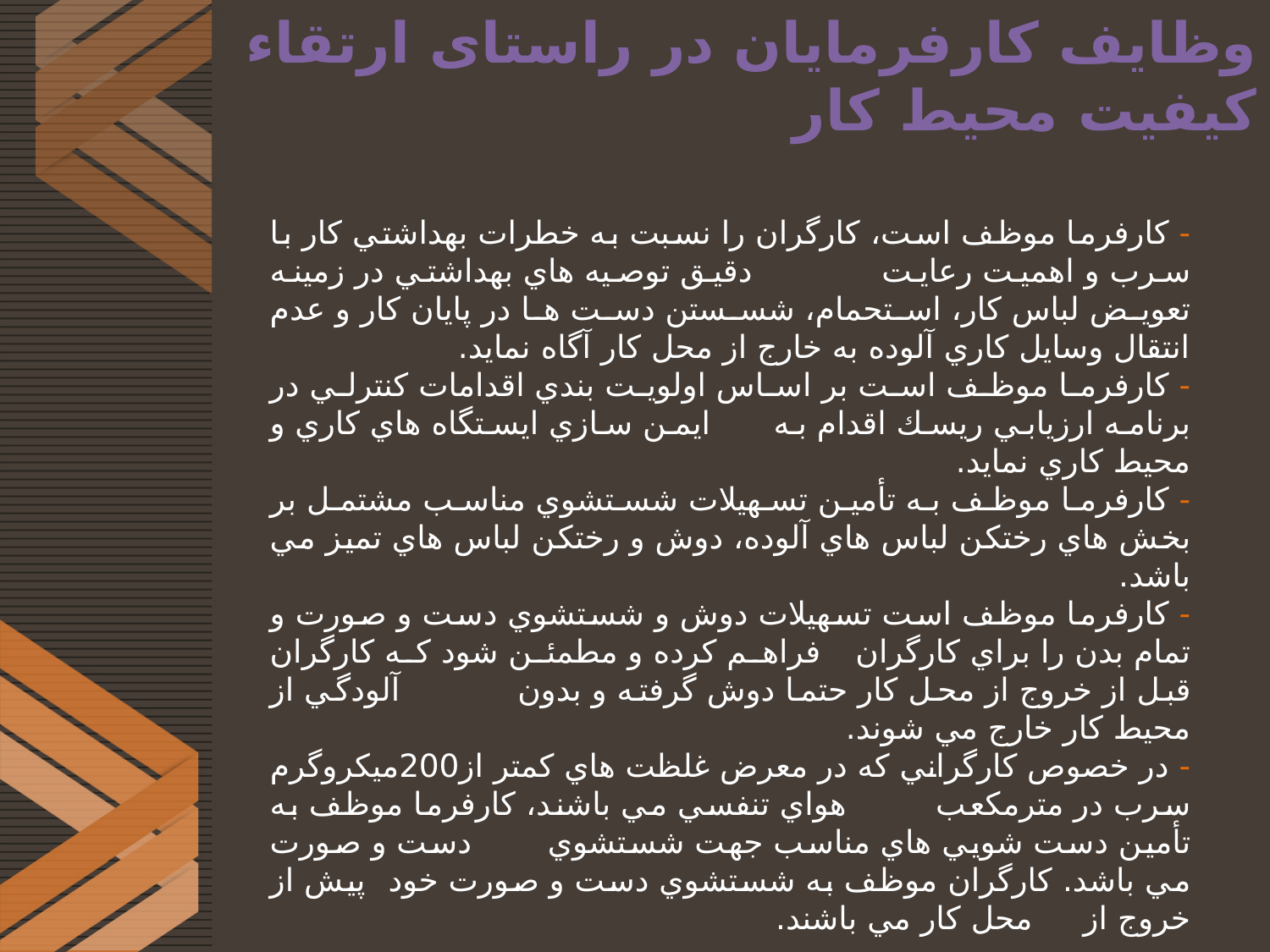

# وظایف کارفرمایان در راستای ارتقاء کیفیت محیط کار
- كارفرما موظف است، كارگران را نسبت به خطرات بهداشتي كار با سرب و اهميت رعايت        دقيق توصيه هاي بهداشتي در زمينه تعويض لباس كار، استحمام، شسستن دست ها در پايان كار و عدم انتقال وسايل كاري آلوده به خارج از محل كار آگاه نمايد.
- كارفرما موظف است بر اساس اولويت بندي اقدامات كنترلي در برنامه ارزيابي ريسك اقدام به    ايمن سازي ايستگاه هاي كاري و محيط كاري نمايد.
- كارفرما موظف به تأمين تسهيلات شستشوي مناسب مشتمل بر بخش هاي رختکن لباس هاي آلوده، دوش و رختکن لباس هاي تميز مي باشد.
- كارفرما موظف است تسهيلات دوش و شستشوي دست و صورت و تمام بدن را براي كارگران  فراهم كرده و مطمئن شود كه كارگران قبل از خروج از محل كار حتما دوش گرفته و بدون        آلودگي از محيط كار خارج مي شوند.
- در خصوص كارگراني كه در معرض غلظت هاي كمتر از200ميکروگرم سرب در مترمکعب       هواي تنفسي مي باشند، كارفرما موظف به تأمين دست شويي هاي مناسب جهت شستشوي      دست و صورت مي باشد. كارگران موظف به شستشوي دست و صورت خود  پيش از خروج از     محل كار مي باشند.